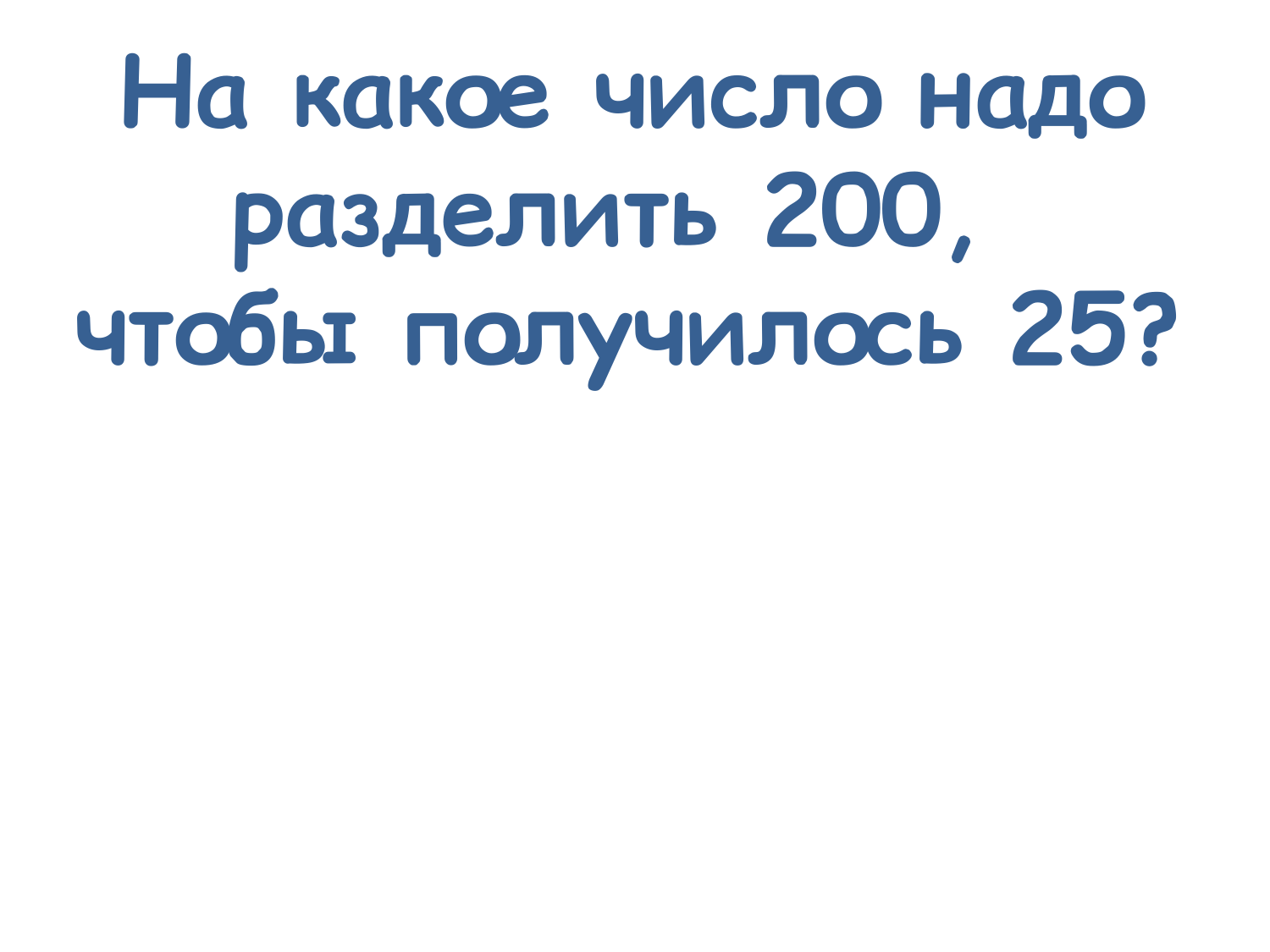

# На какое число надо разделить 200, чтобы получилось 25?